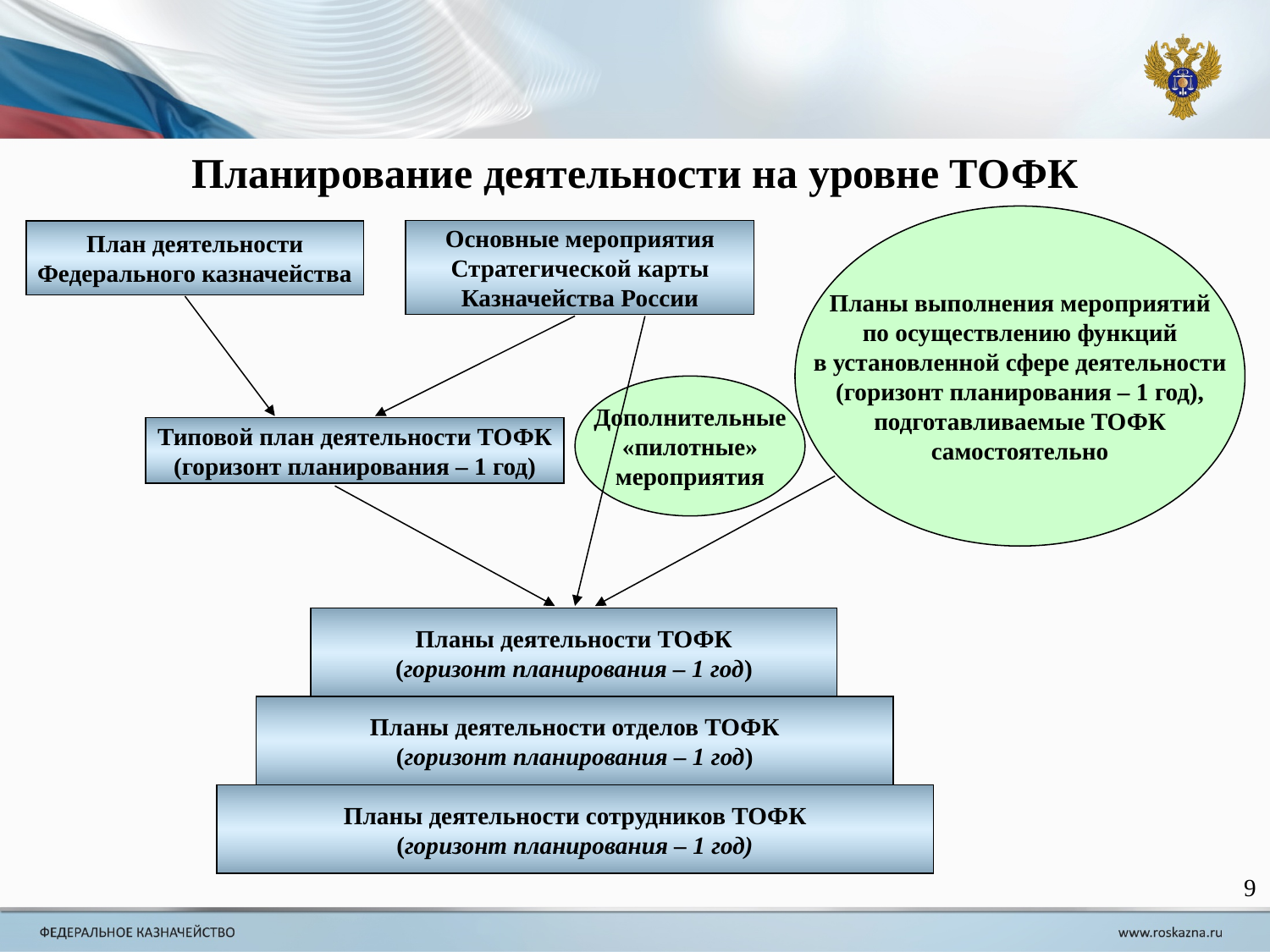

Планирование деятельности на уровне ТОФК
Планы выполнения мероприятий
по осуществлению функций
в установленной сфере деятельности
(горизонт планирования – 1 год),
подготавливаемые ТОФК
самостоятельно
Основные мероприятия
Стратегической карты
Казначейства России
План деятельности
Федерального казначейства

Дополнительные
«пилотные»
мероприятия
Типовой план деятельности ТОФК
(горизонт планирования – 1 год)

Планы деятельности ТОФК
(горизонт планирования – 1 год)
Планы деятельности отделов ТОФК
(горизонт планирования – 1 год)
Планы деятельности сотрудников ТОФК
(горизонт планирования – 1 год)
9